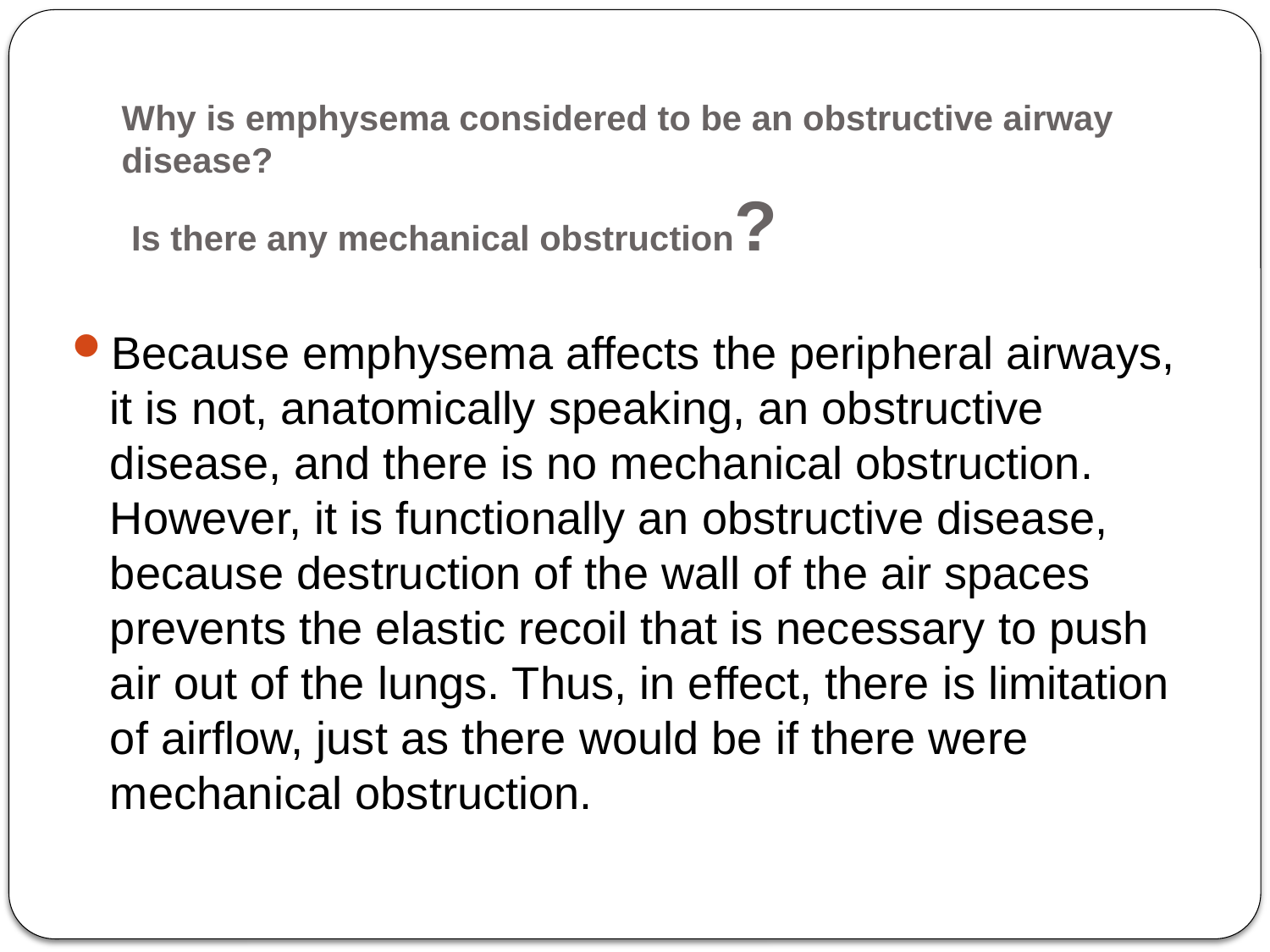

# Why is emphysema considered to be an obstructive airway disease? Is there any mechanical obstruction?
Because emphysema affects the peripheral airways, it is not, anatomically speaking, an obstructive disease, and there is no mechanical obstruction. However, it is functionally an obstructive disease, because destruction of the wall of the air spaces prevents the elastic recoil that is necessary to push air out of the lungs. Thus, in effect, there is limitation of airflow, just as there would be if there were mechanical obstruction.